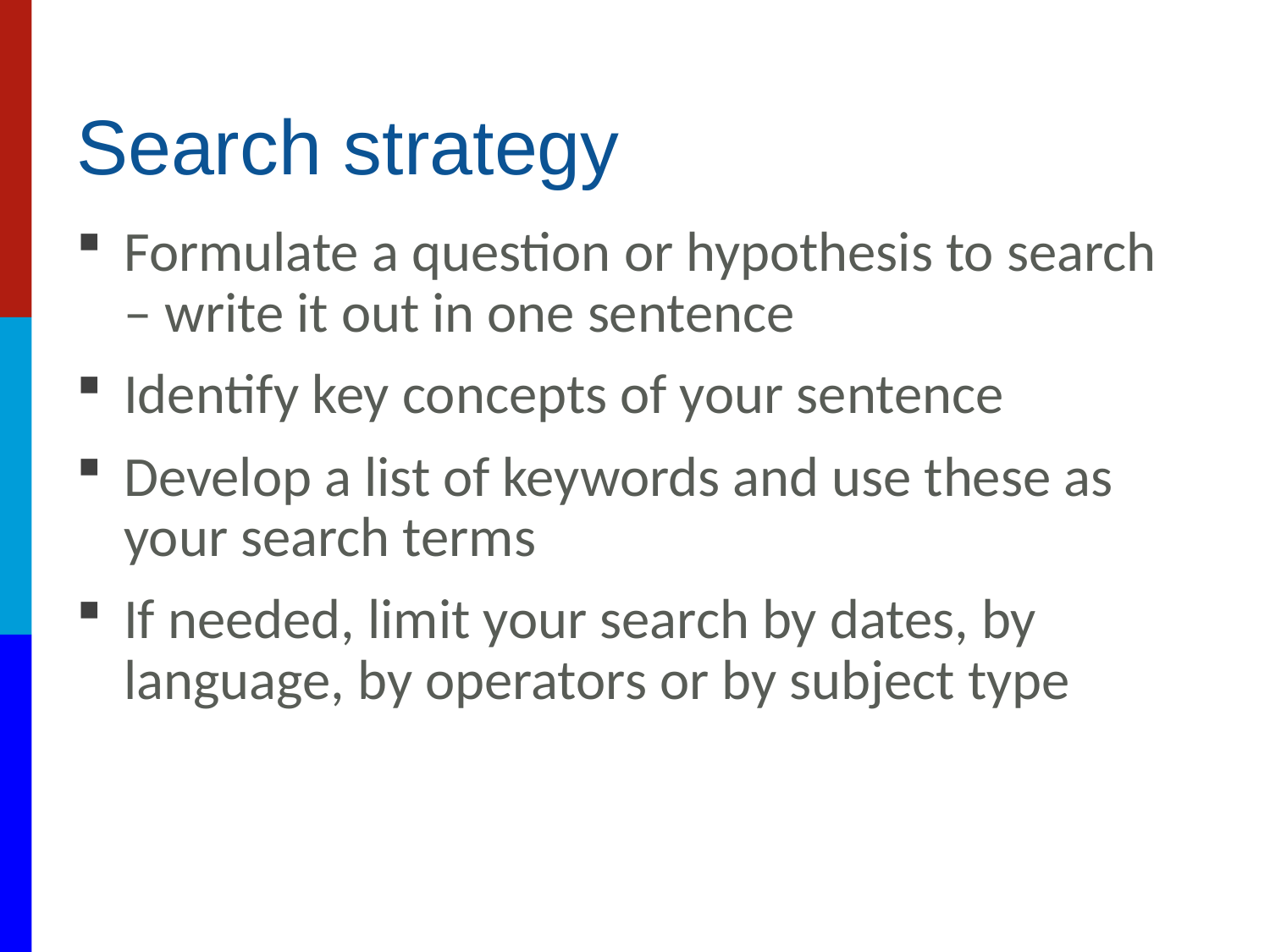

# Search strategy
Formulate a question or hypothesis to search – write it out in one sentence
Identify key concepts of your sentence
Develop a list of keywords and use these as your search terms
If needed, limit your search by dates, by language, by operators or by subject type